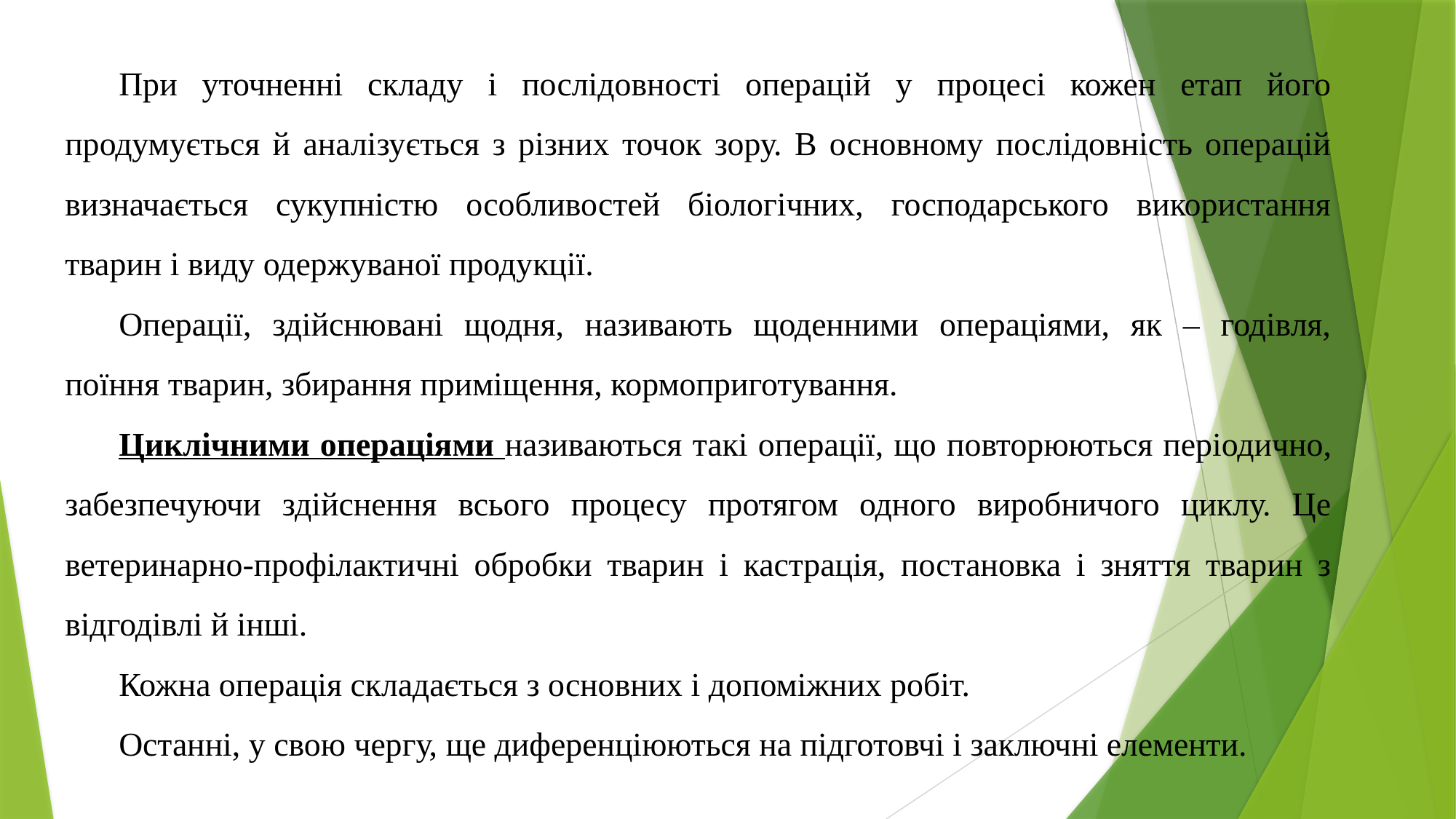

При уточненні складу і послідовності операцій у процесі кожен етап його продумується й аналізується з різних точок зору. В основному послідовність операцій визначається сукупністю особливостей біологічних, господарського використання тварин і виду одержуваної продукції.
Операції, здійснювані щодня, називають щоденними операціями, як – годівля, поїння тварин, збирання приміщення, кормоприготування.
Циклічними операціями називаються такі операції, що повторюються періодично, забезпечуючи здійснення всього процесу протягом одного виробничого циклу. Це ветеринарно-профілактичні обробки тварин і кастрація, постановка і зняття тварин з відгодівлі й інші.
Кожна операція складається з основних і допоміжних робіт.
Останні, у свою чергу, ще диференціюються на підготовчі і заключні елементи.